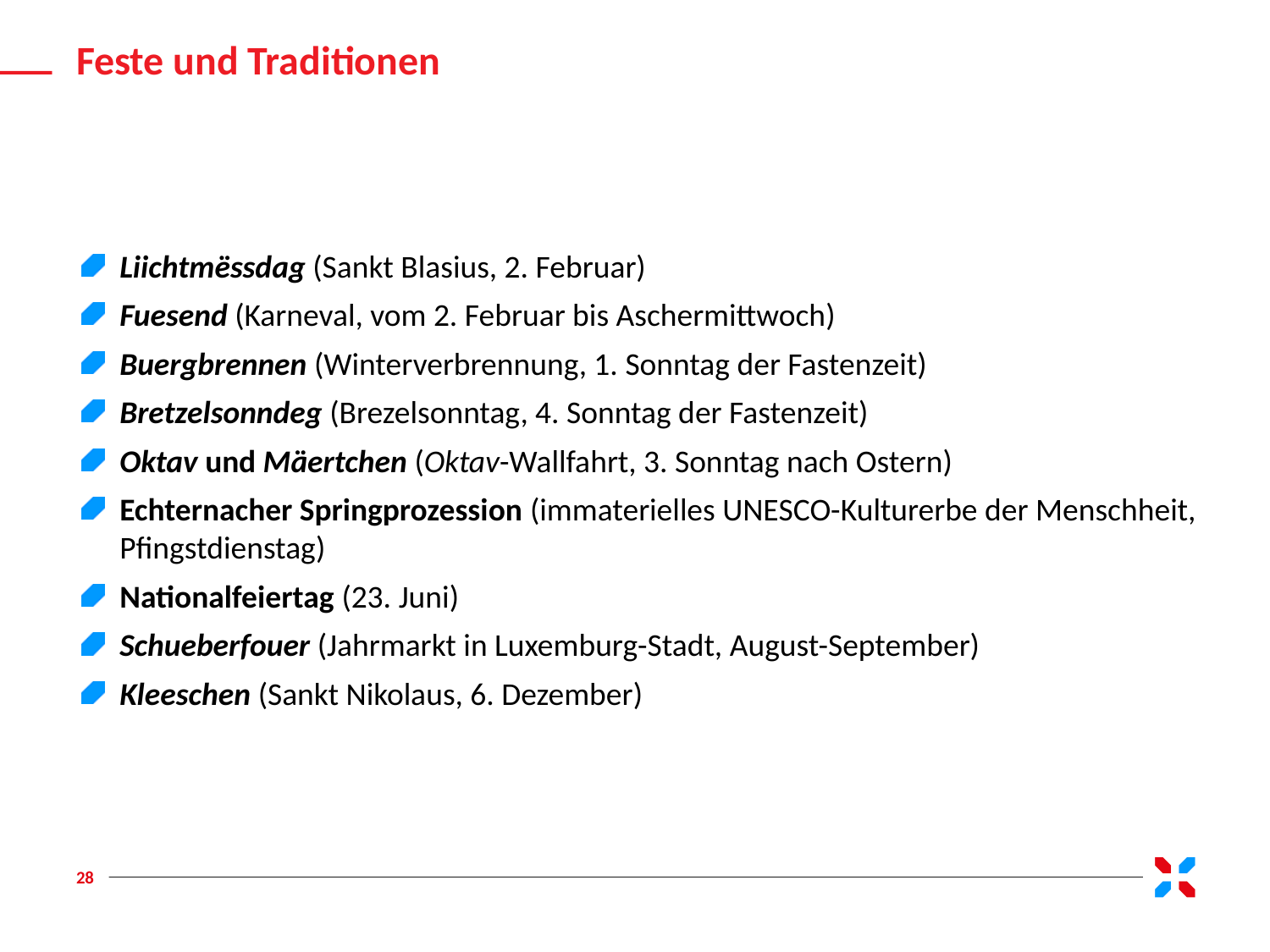

Feste und Traditionen
Liichtmëssdag (Sankt Blasius, 2. Februar)
Fuesend (Karneval, vom 2. Februar bis Aschermittwoch)
Buergbrennen (Winterverbrennung, 1. Sonntag der Fastenzeit)
Bretzelsonndeg (Brezelsonntag, 4. Sonntag der Fastenzeit)
Oktav und Mäertchen (Oktav-Wallfahrt, 3. Sonntag nach Ostern)
Echternacher Springprozession (immaterielles UNESCO-Kulturerbe der Menschheit, Pfingstdienstag)
Nationalfeiertag (23. Juni)
Schueberfouer (Jahrmarkt in Luxemburg-Stadt, August-September)
Kleeschen (Sankt Nikolaus, 6. Dezember)